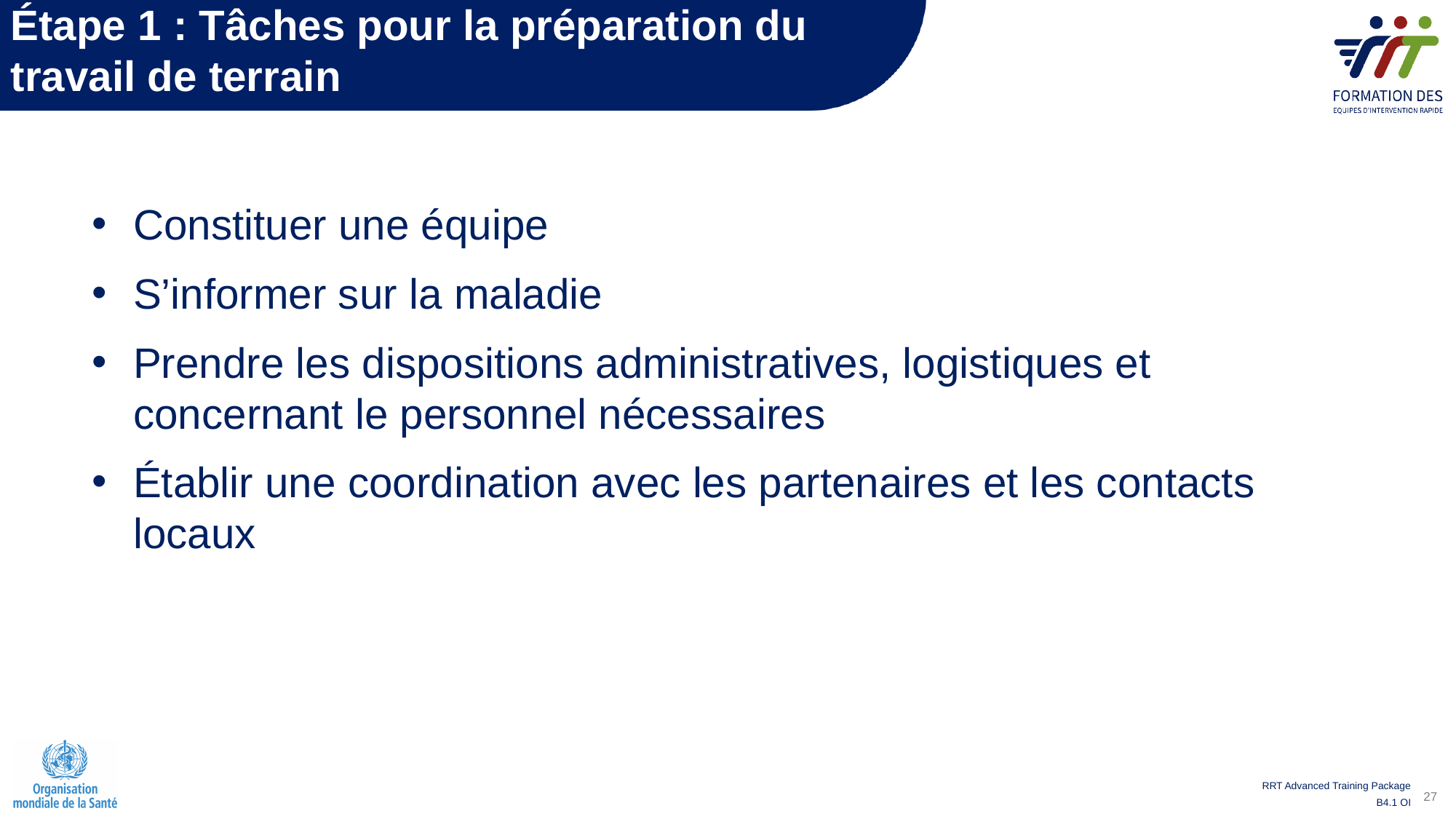

Étape 1 : Tâches pour la préparation du travail de terrain
Constituer une équipe
S’informer sur la maladie
Prendre les dispositions administratives, logistiques et concernant le personnel nécessaires
Établir une coordination avec les partenaires et les contacts locaux